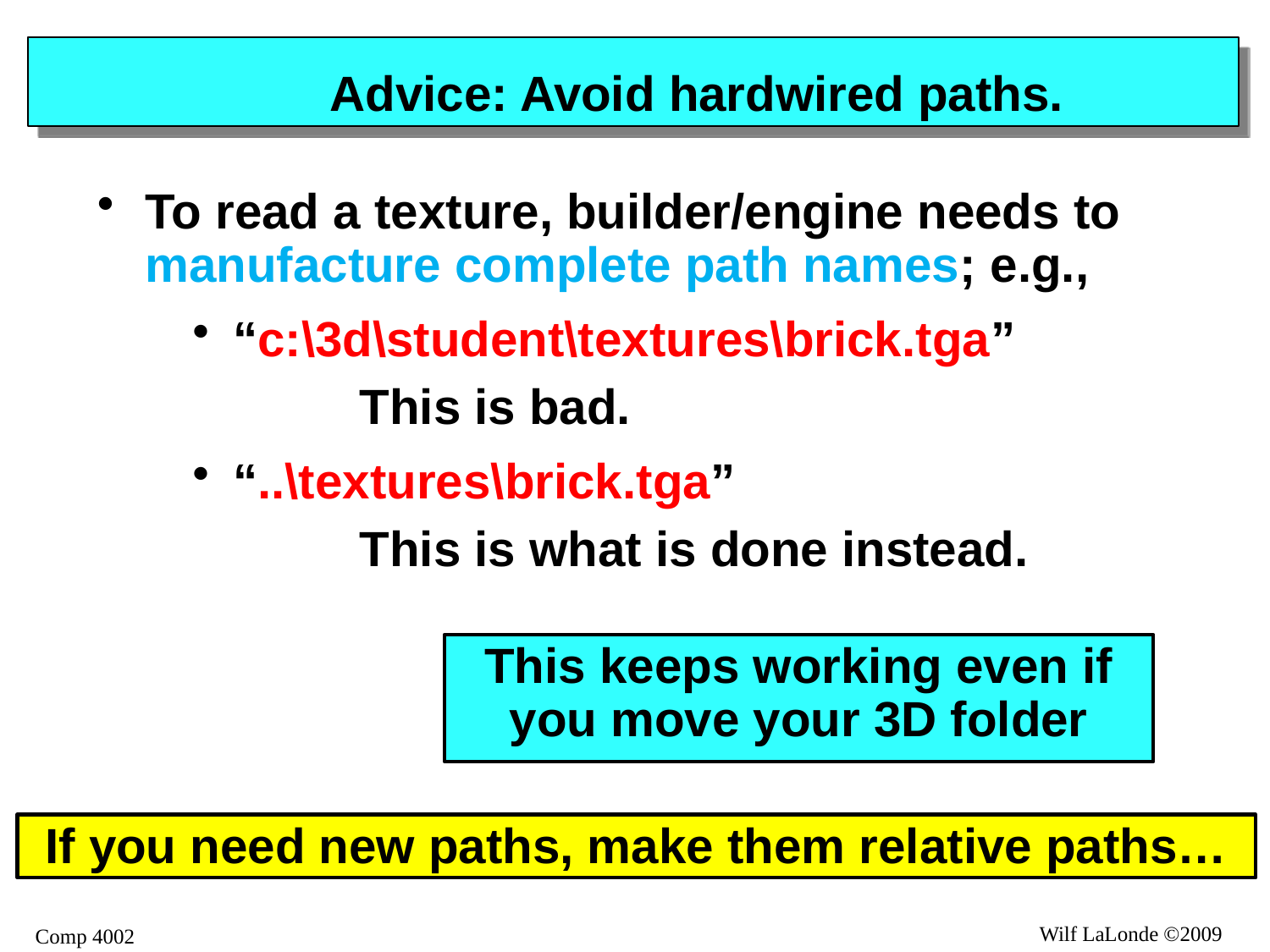

# Advice: Avoid hardwired paths.
To read a texture, builder/engine needs to manufacture complete path names; e.g.,
“c:\3d\student\textures\brick.tga”
This is bad.
“..\textures\brick.tga”
This is what is done instead.
This keeps working even if you move your 3D folder
If you need new paths, make them relative paths…